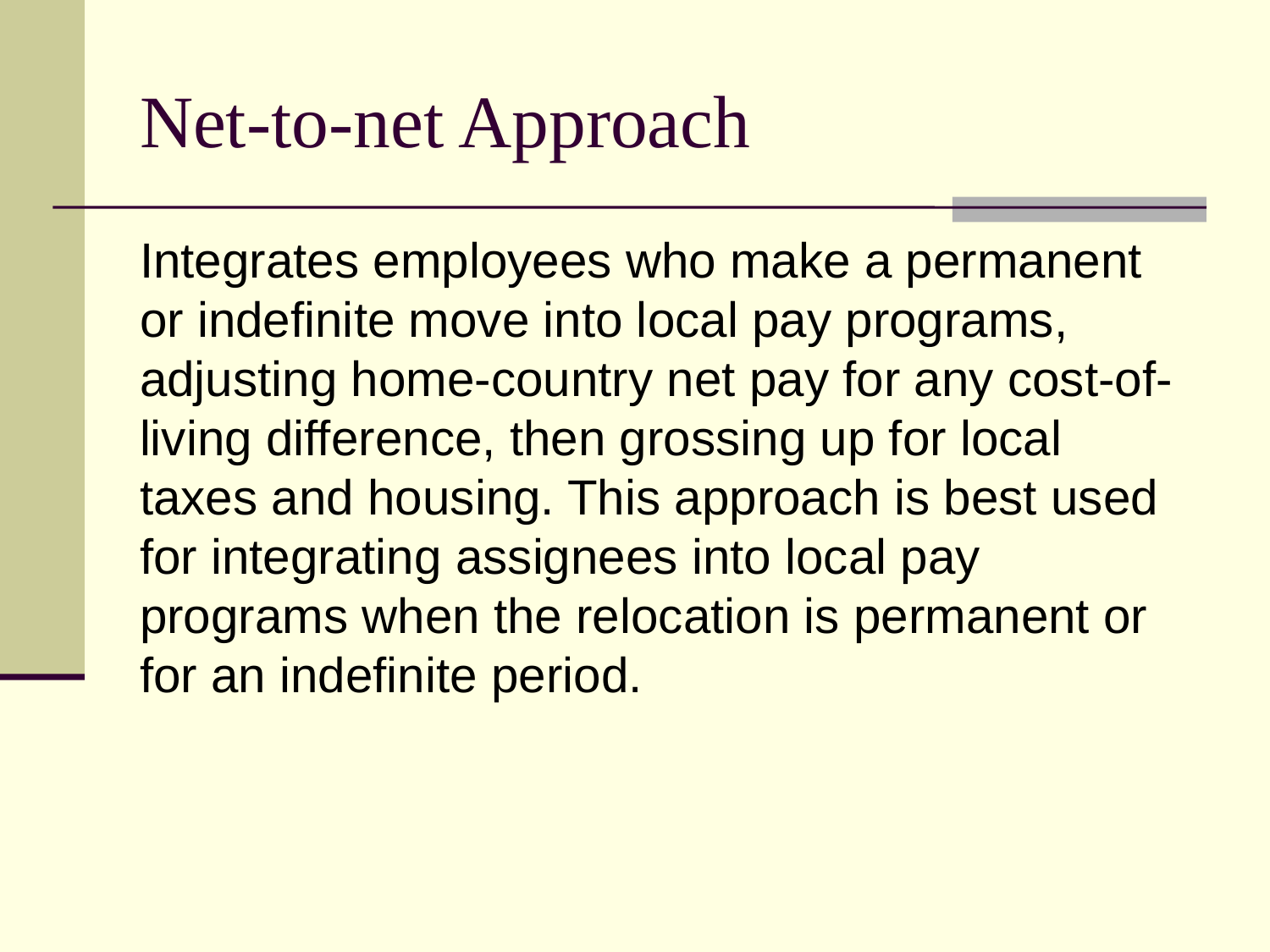

# Net-to-net Approach
Integrates employees who make a permanent or indefinite move into local pay programs, adjusting home-country net pay for any cost-of-living difference, then grossing up for local taxes and housing. This approach is best used for integrating assignees into local pay programs when the relocation is permanent or for an indefinite period.